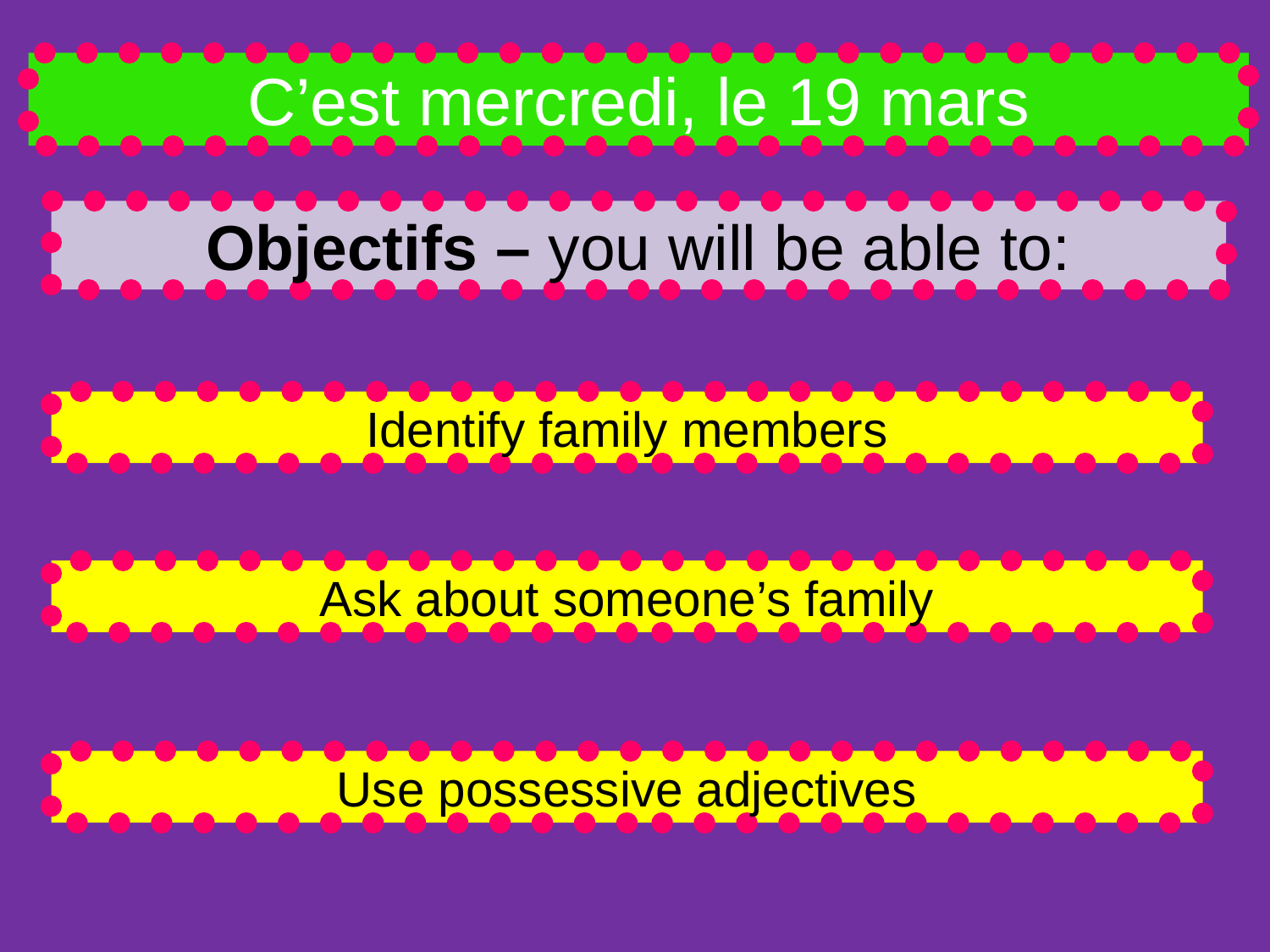

C’est mercredi, le 19 mars
Objectifs – you will be able to:
Identify family members
Ask about someone’s family
Use possessive adjectives